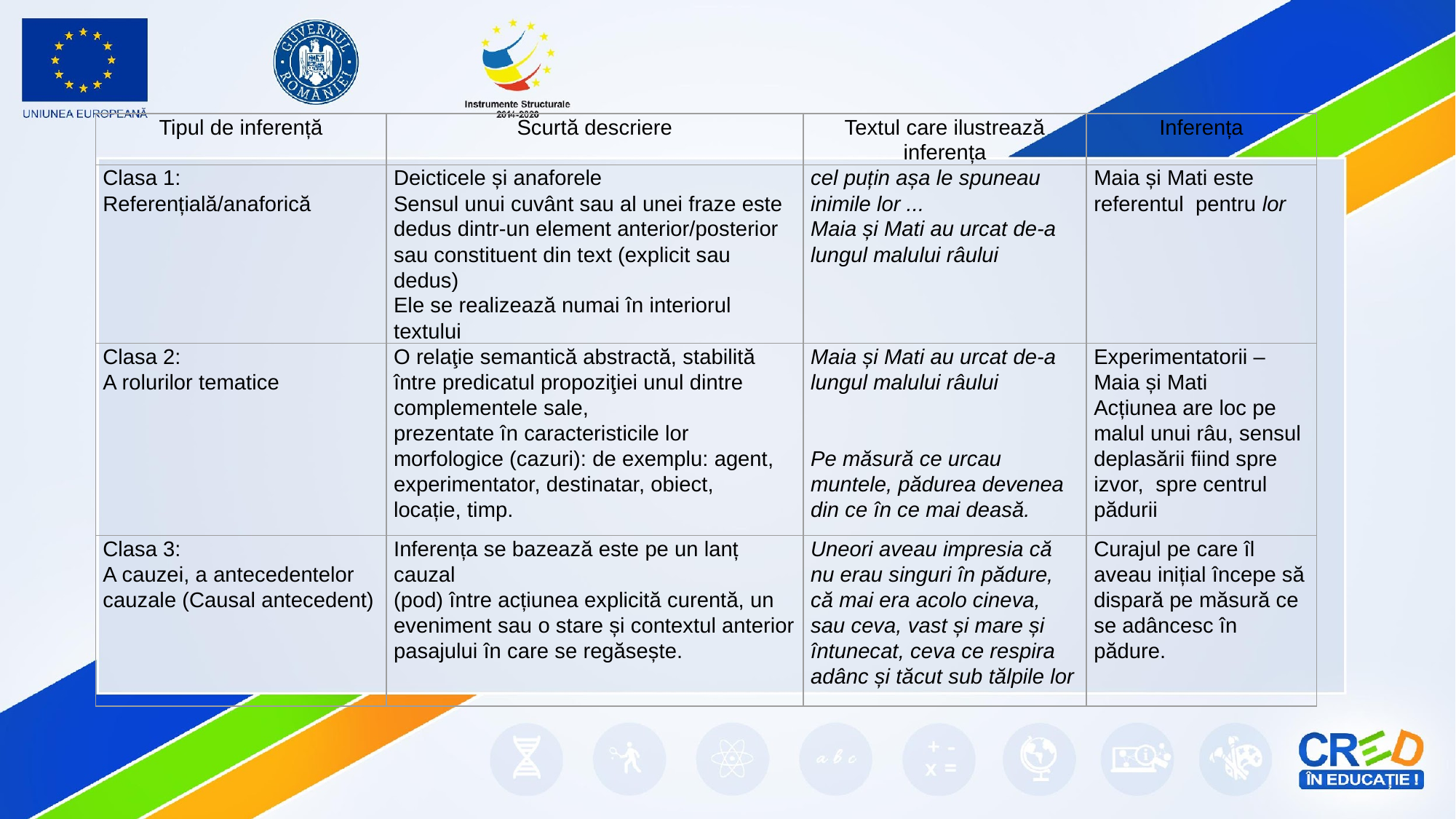

| Tipul de inferență | Scurtă descriere | Textul care ilustrează inferența | Inferența |
| --- | --- | --- | --- |
| Clasa 1: Referențială/anaforică | Deicticele și anaforele Sensul unui cuvânt sau al unei fraze este dedus dintr-un element anterior/posterior sau constituent din text (explicit sau dedus) Ele se realizează numai în interiorul textului | cel puțin așa le spuneau inimile lor ... Maia și Mati au urcat de-a lungul malului râului | Maia și Mati este referentul pentru lor |
| Clasa 2: A rolurilor tematice | O relaţie semantică abstractă, stabilită între predicatul propoziţiei unul dintre complementele sale, prezentate în caracteristicile lor morfologice (cazuri): de exemplu: agent, experimentator, destinatar, obiect, locație, timp. | Maia și Mati au urcat de-a lungul malului râului     Pe măsură ce urcau muntele, pădurea devenea din ce în ce mai deasă. | Experimentatorii – Maia și Mati Acțiunea are loc pe malul unui râu, sensul deplasării fiind spre izvor, spre centrul pădurii |
| Clasa 3: A cauzei, a antecedentelor cauzale (Causal antecedent) | Inferența se bazează este pe un lanț cauzal (pod) între acțiunea explicită curentă, un eveniment sau o stare și contextul anterior pasajului în care se regăsește. | Uneori aveau impresia că nu erau singuri în pădure, că mai era acolo cineva, sau ceva, vast și mare și întunecat, ceva ce respira adânc și tăcut sub tălpile lor | Curajul pe care îl aveau inițial începe să dispară pe măsură ce se adâncesc în pădure. |